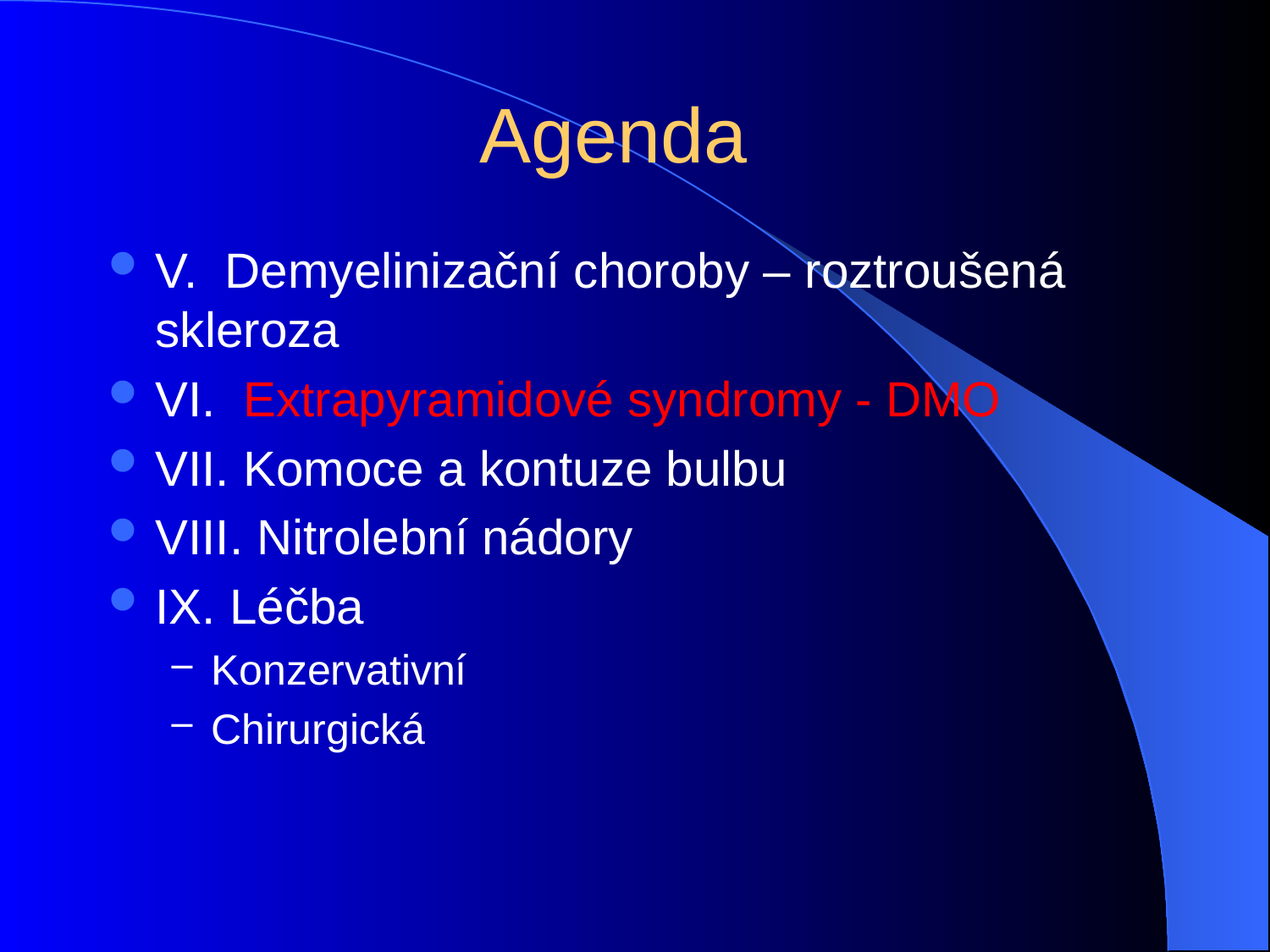

# Agenda
V.  Demyelinizační choroby – roztroušená skleroza
VI.  Extrapyramidové syndromy - DMO
VII. Komoce a kontuze bulbu
VIII. Nitrolební nádory
IX. Léčba
Konzervativní
Chirurgická